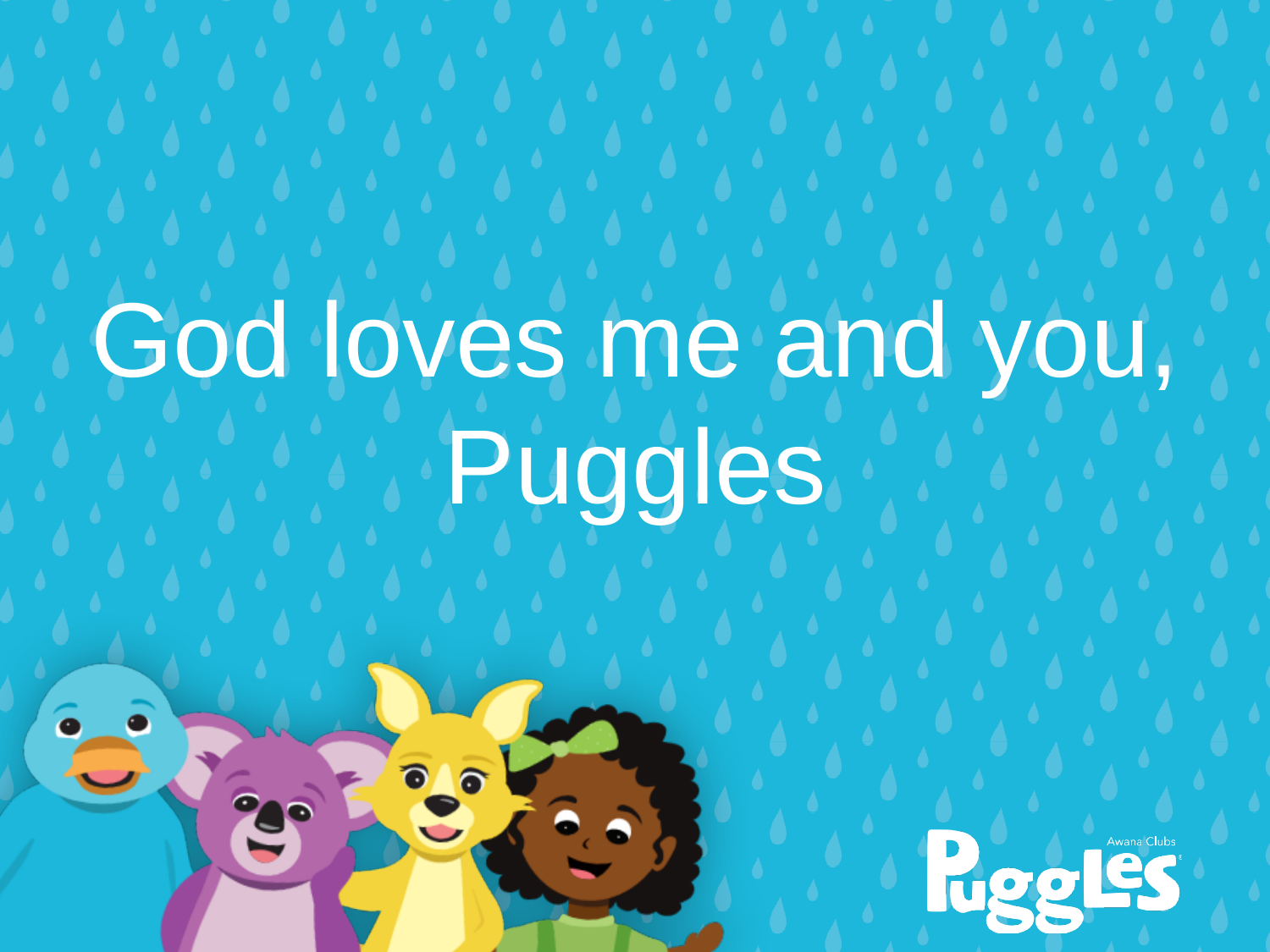

# God loves me and you, Puggles